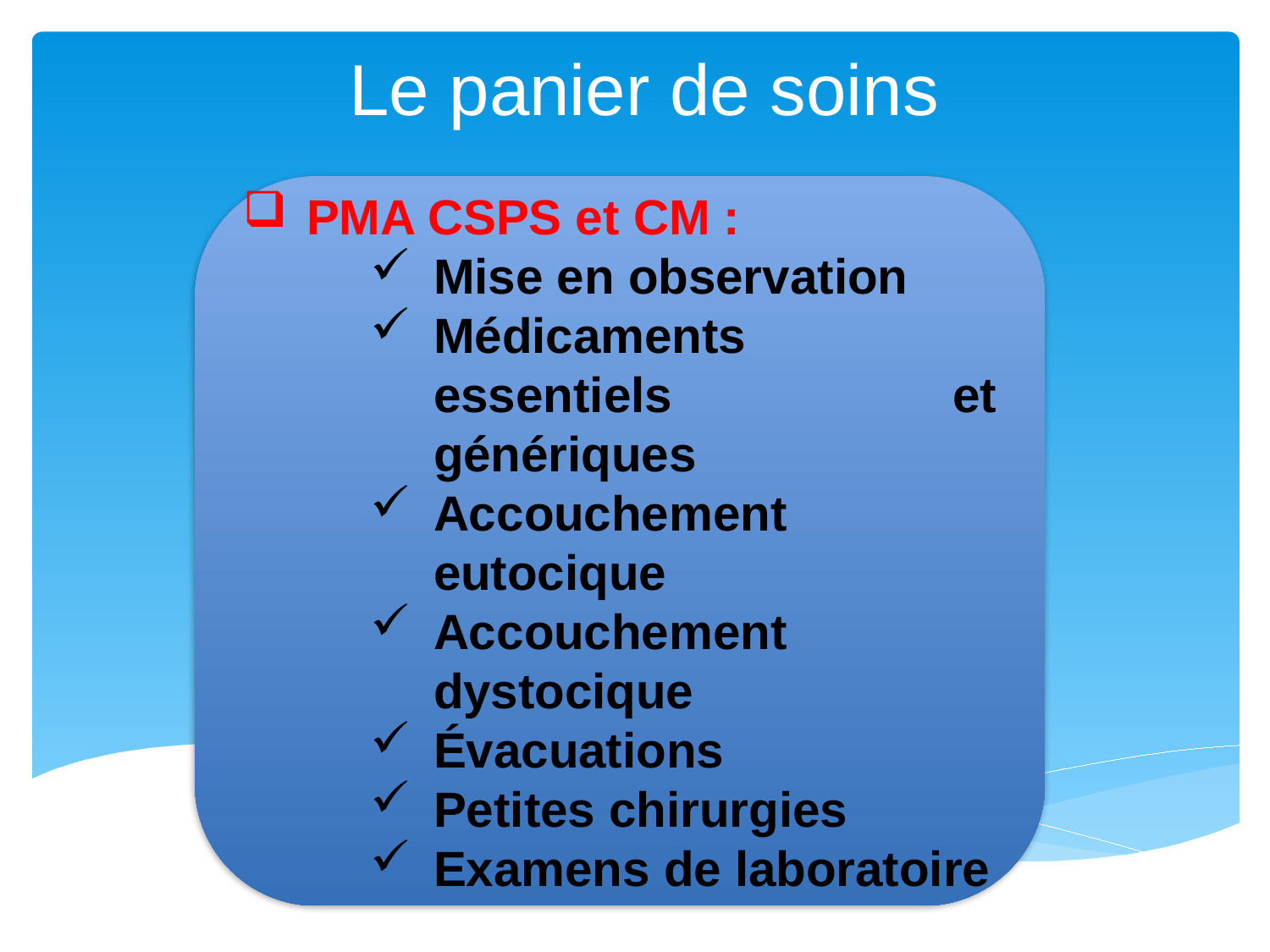

# Le panier de soins
PMA CSPS et CM :
Mise en observation
Médicaments essentiels et génériques
Accouchement eutocique
Accouchement dystocique
Évacuations
Petites chirurgies
Examens de laboratoire